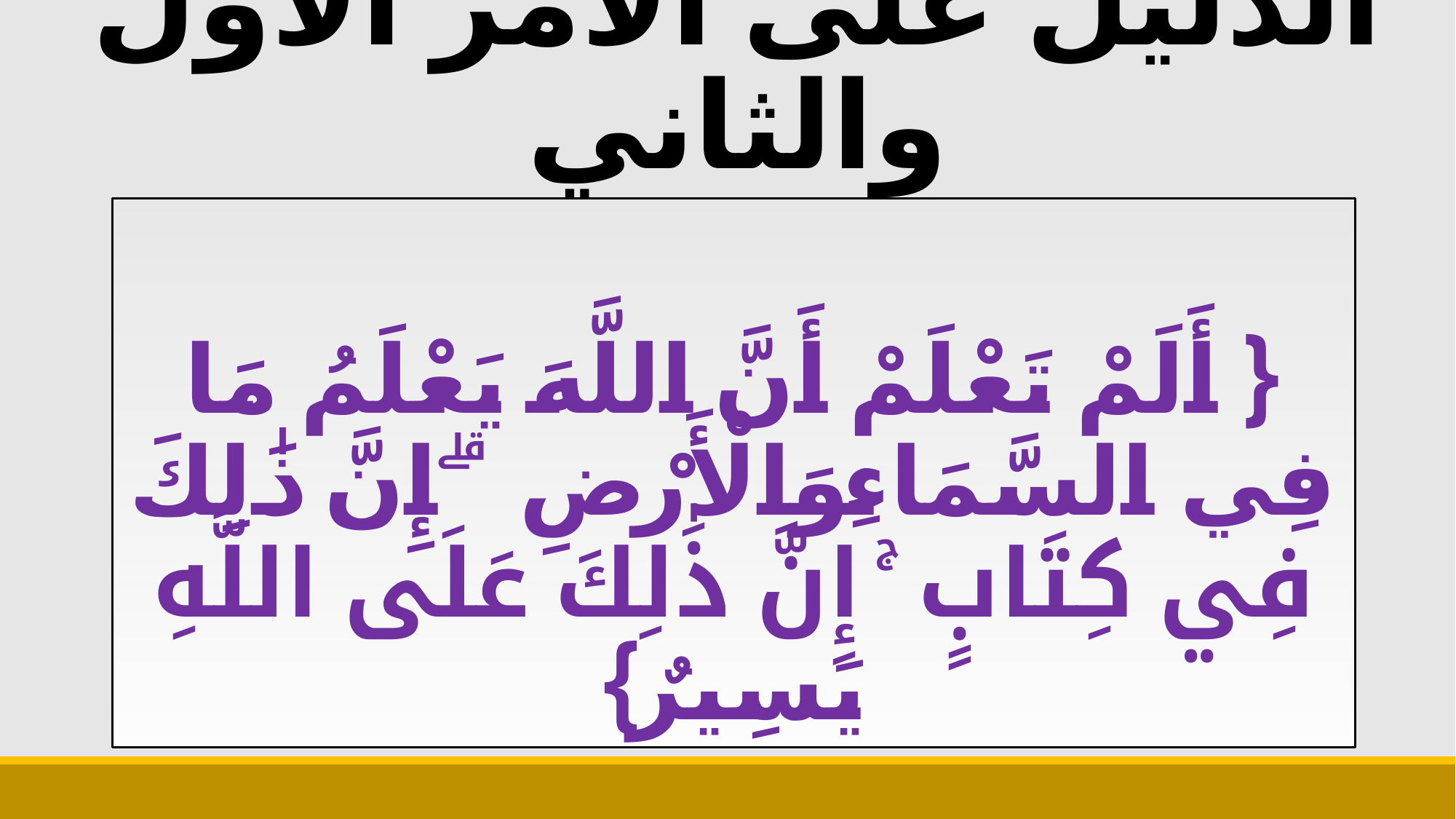

# الدليل على الأمر الأول والثاني

{ أَلَمْ تَعْلَمْ أَنَّ اللَّهَ يَعْلَمُ مَا فِي السَّمَاءِ وَالْأَرْضِ ۗ إِنَّ ذَٰلِكَ فِي كِتَابٍ ۚ إِنَّ ذَٰلِكَ عَلَى اللَّهِ يَسِيرٌ}